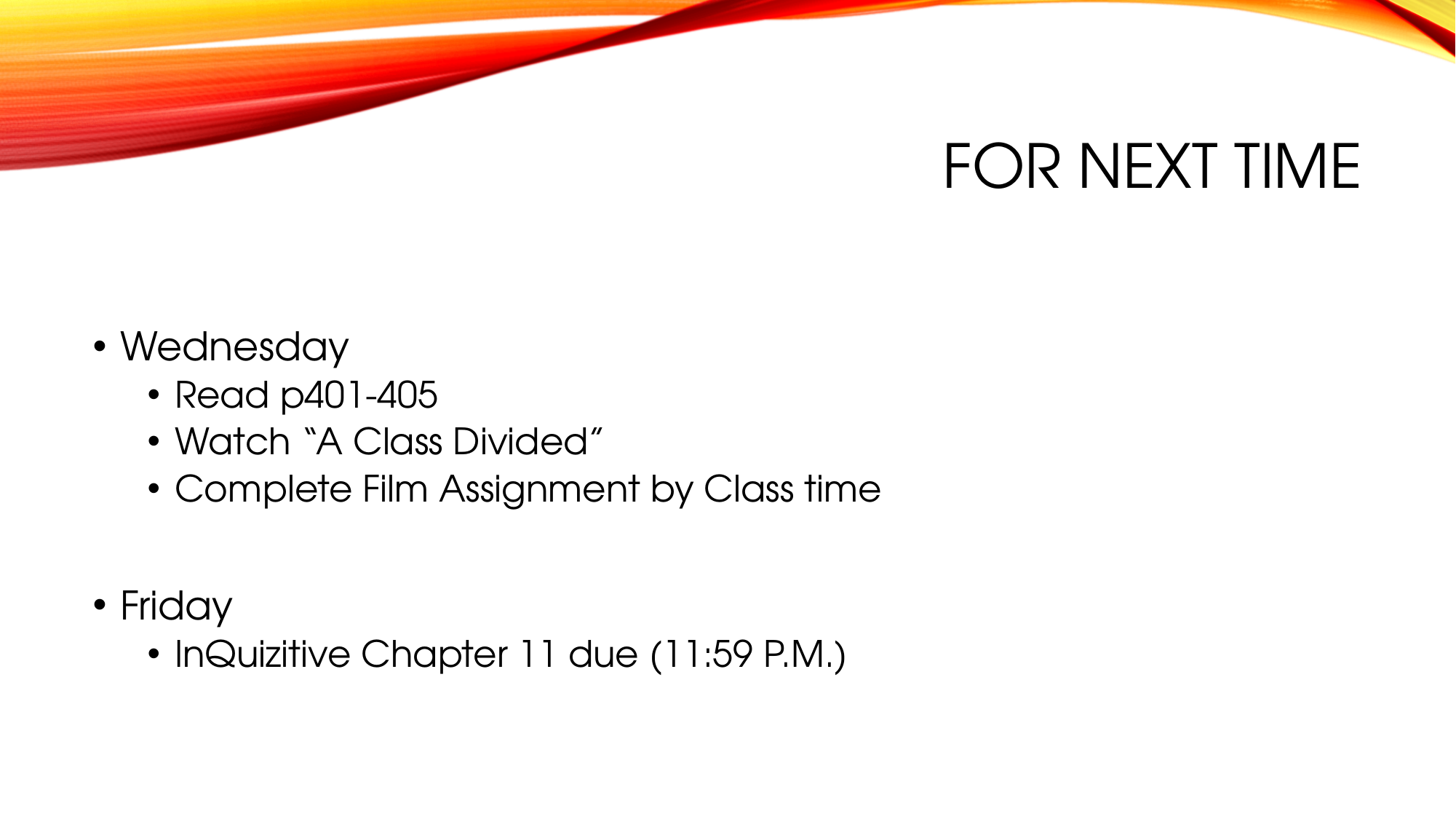

# For Next Time

Wednesday
Read p401-405
Watch “A Class Divided”
Complete Film Assignment by Class time

Friday
InQuizitive Chapter 11 due (11:59 P.M.)